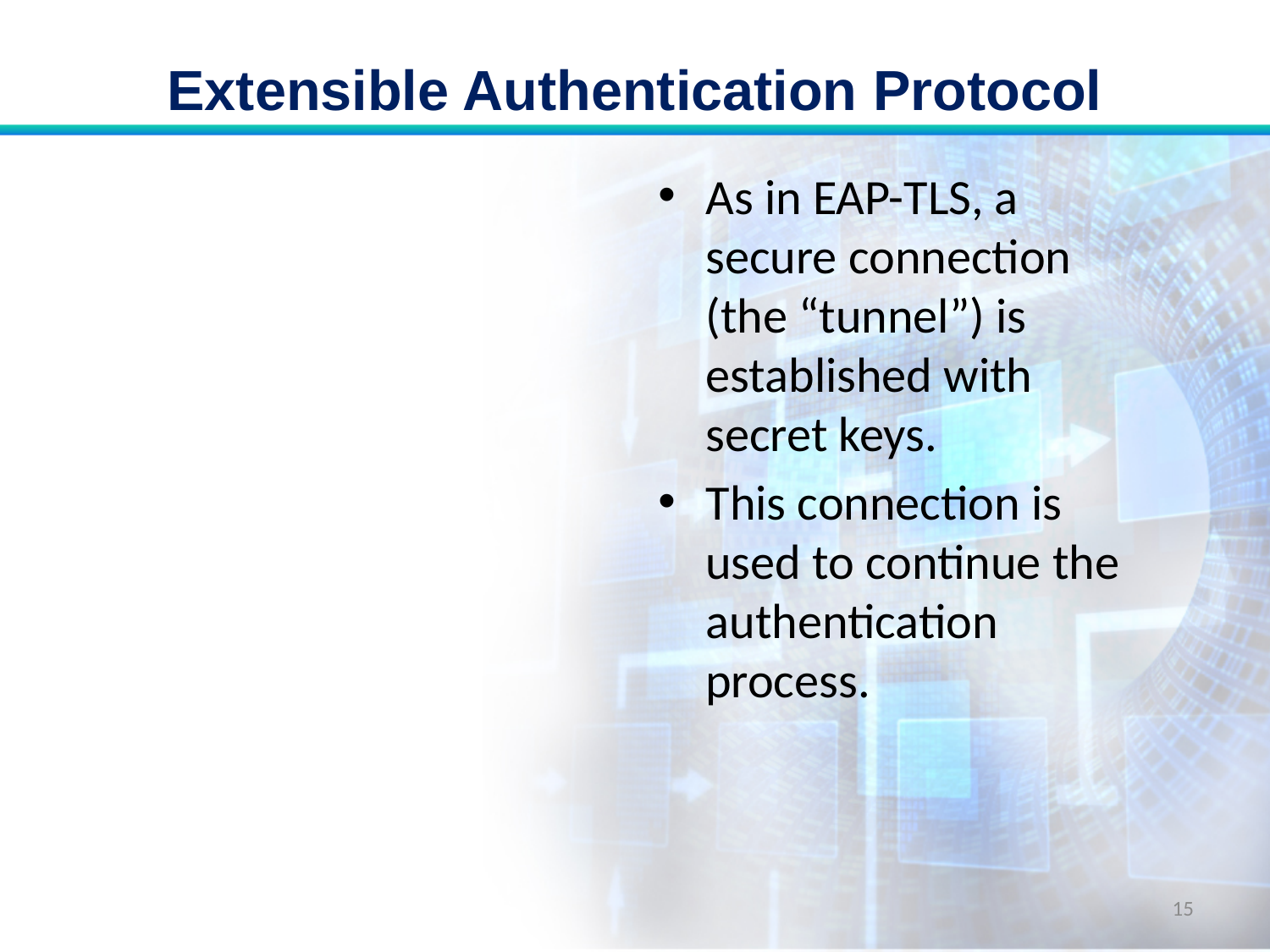

# Extensible Authentication Protocol
As in EAP-TLS, a secure connection (the “tunnel”) is established with secret keys.
This connection is used to continue the authentication process.
15